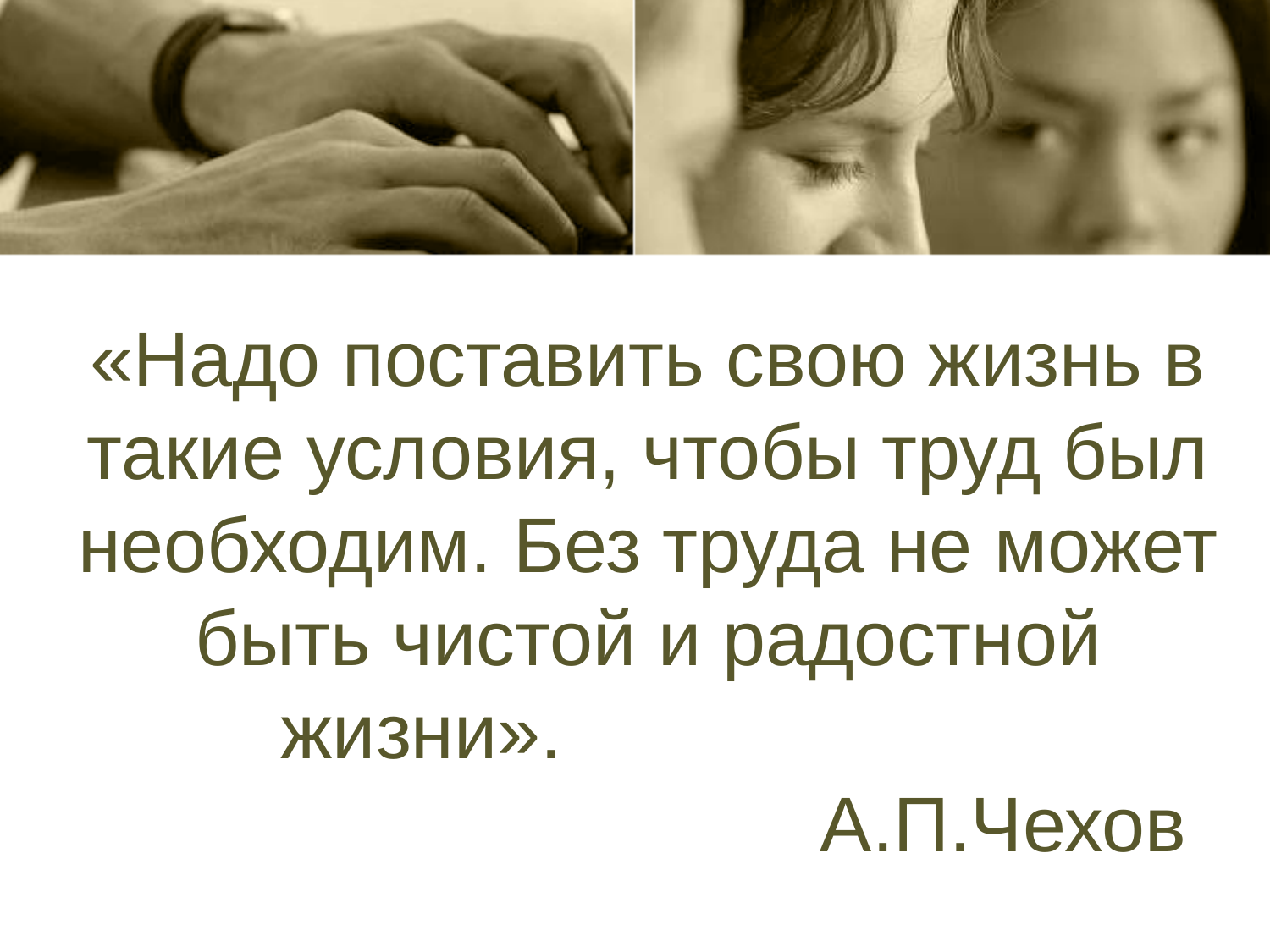

#
«Надо поставить свою жизнь в такие условия, чтобы труд был необходим. Без труда не может быть чистой и радостной жизни».
                                 А.П.Чехов